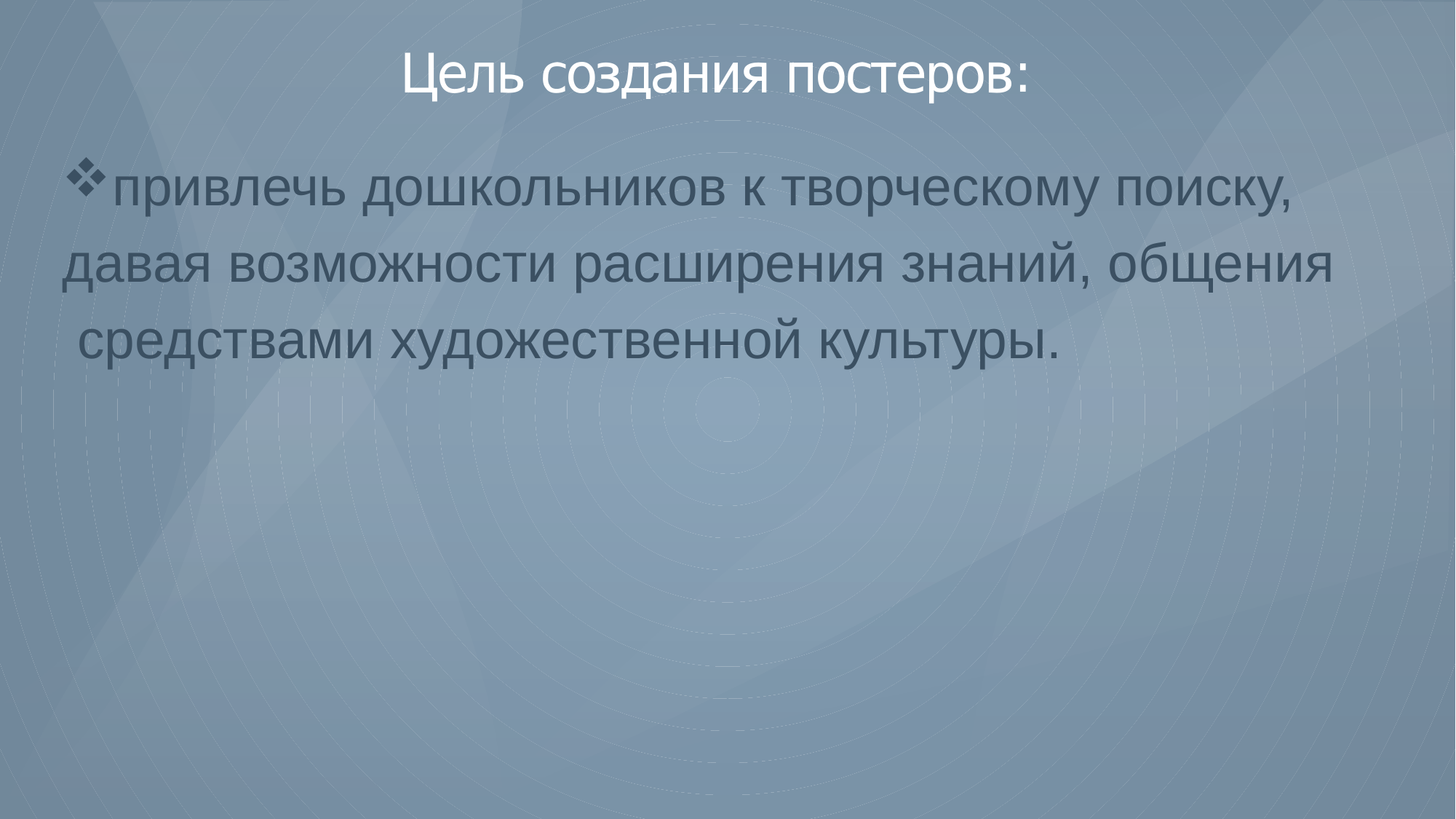

# Цель создания постеров:
привлечь дошкольников к творческому поиску,
давая возможности расширения знаний, общения
 средствами художественной культуры.